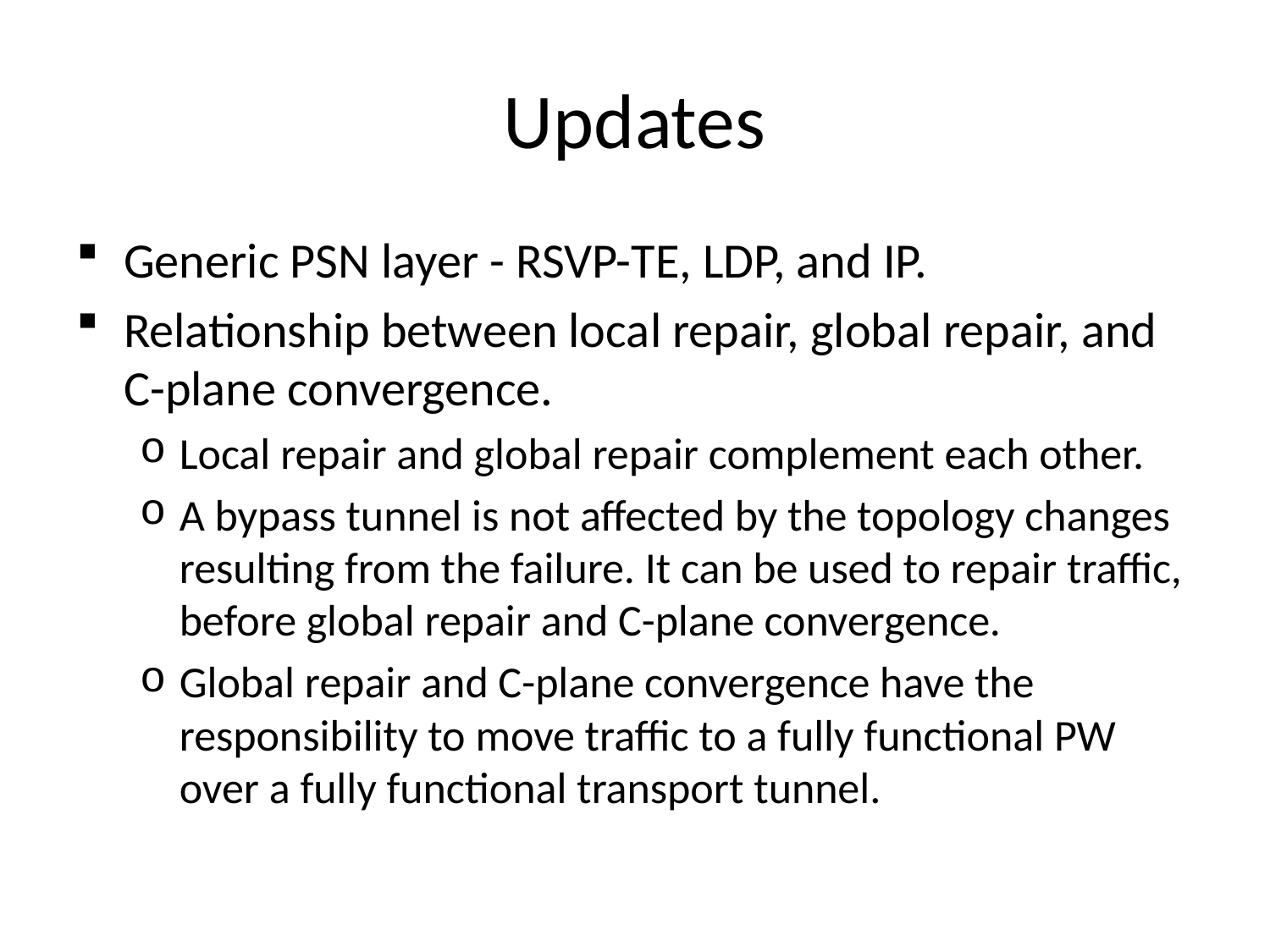

# Updates
Generic PSN layer - RSVP-TE, LDP, and IP.
Relationship between local repair, global repair, and C-plane convergence.
Local repair and global repair complement each other.
A bypass tunnel is not affected by the topology changes resulting from the failure. It can be used to repair traffic, before global repair and C-plane convergence.
Global repair and C-plane convergence have the responsibility to move traffic to a fully functional PW over a fully functional transport tunnel.